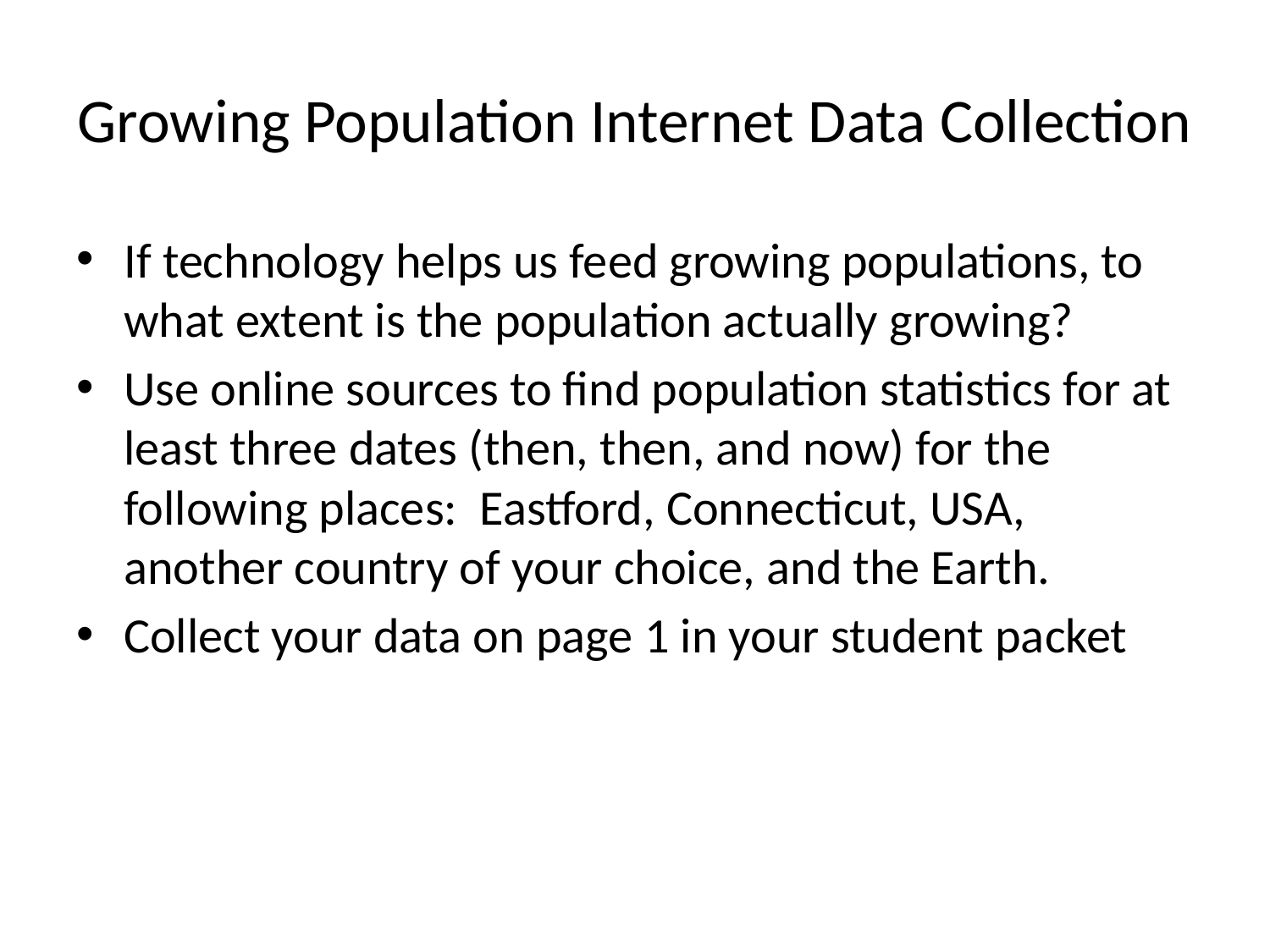

# Growing Population Internet Data Collection
If technology helps us feed growing populations, to what extent is the population actually growing?
Use online sources to find population statistics for at least three dates (then, then, and now) for the following places:  Eastford, Connecticut, USA,  another country of your choice, and the Earth.
Collect your data on page 1 in your student packet